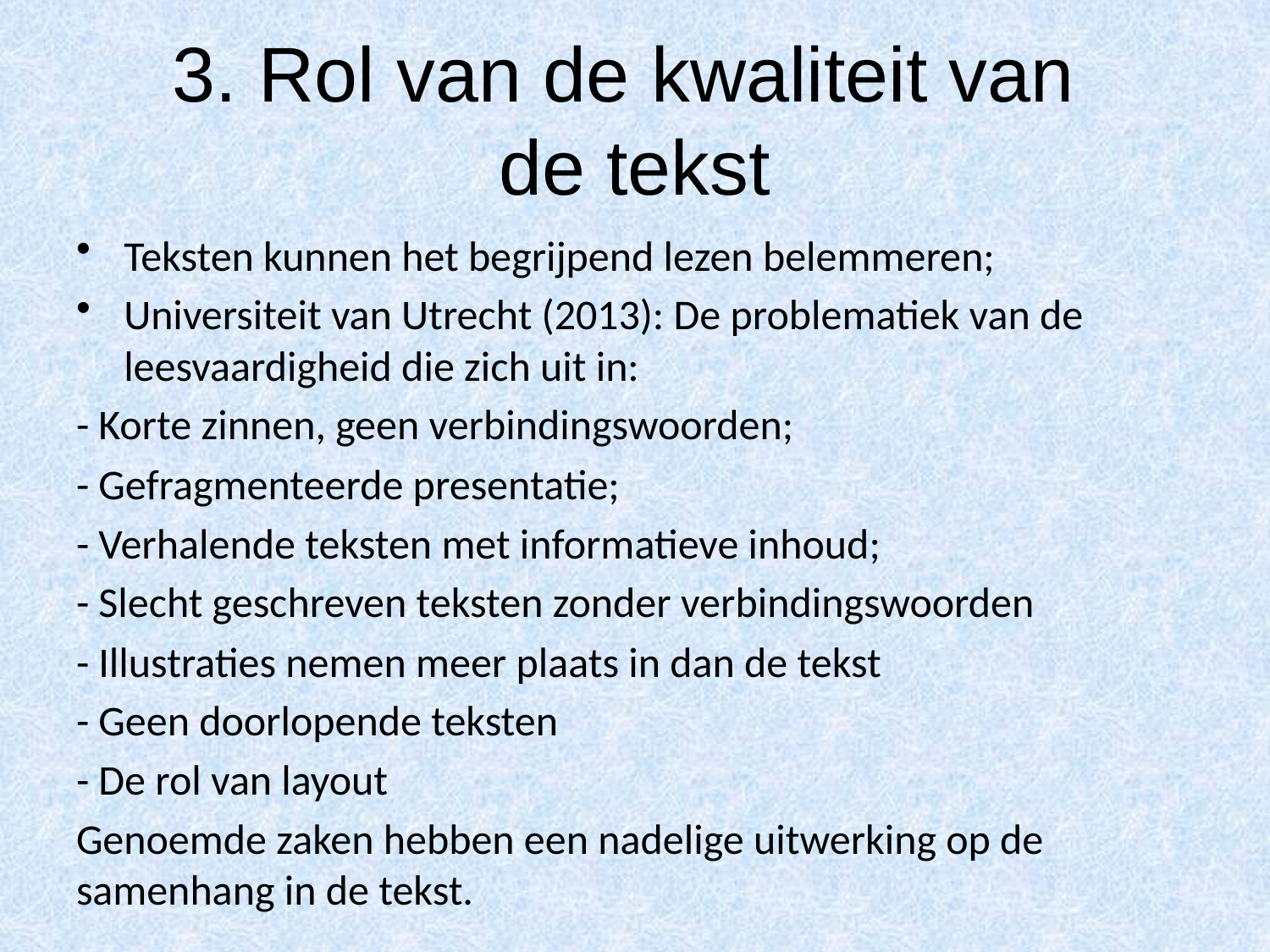

# 3. Rol van de kwaliteit van de tekst
Teksten kunnen het begrijpend lezen belemmeren;
Universiteit van Utrecht (2013): De problematiek van de leesvaardigheid die zich uit in:
- Korte zinnen, geen verbindingswoorden;
- Gefragmenteerde presentatie;
- Verhalende teksten met informatieve inhoud;
- Slecht geschreven teksten zonder verbindingswoorden
- Illustraties nemen meer plaats in dan de tekst
- Geen doorlopende teksten
- De rol van layout
Genoemde zaken hebben een nadelige uitwerking op de samenhang in de tekst.